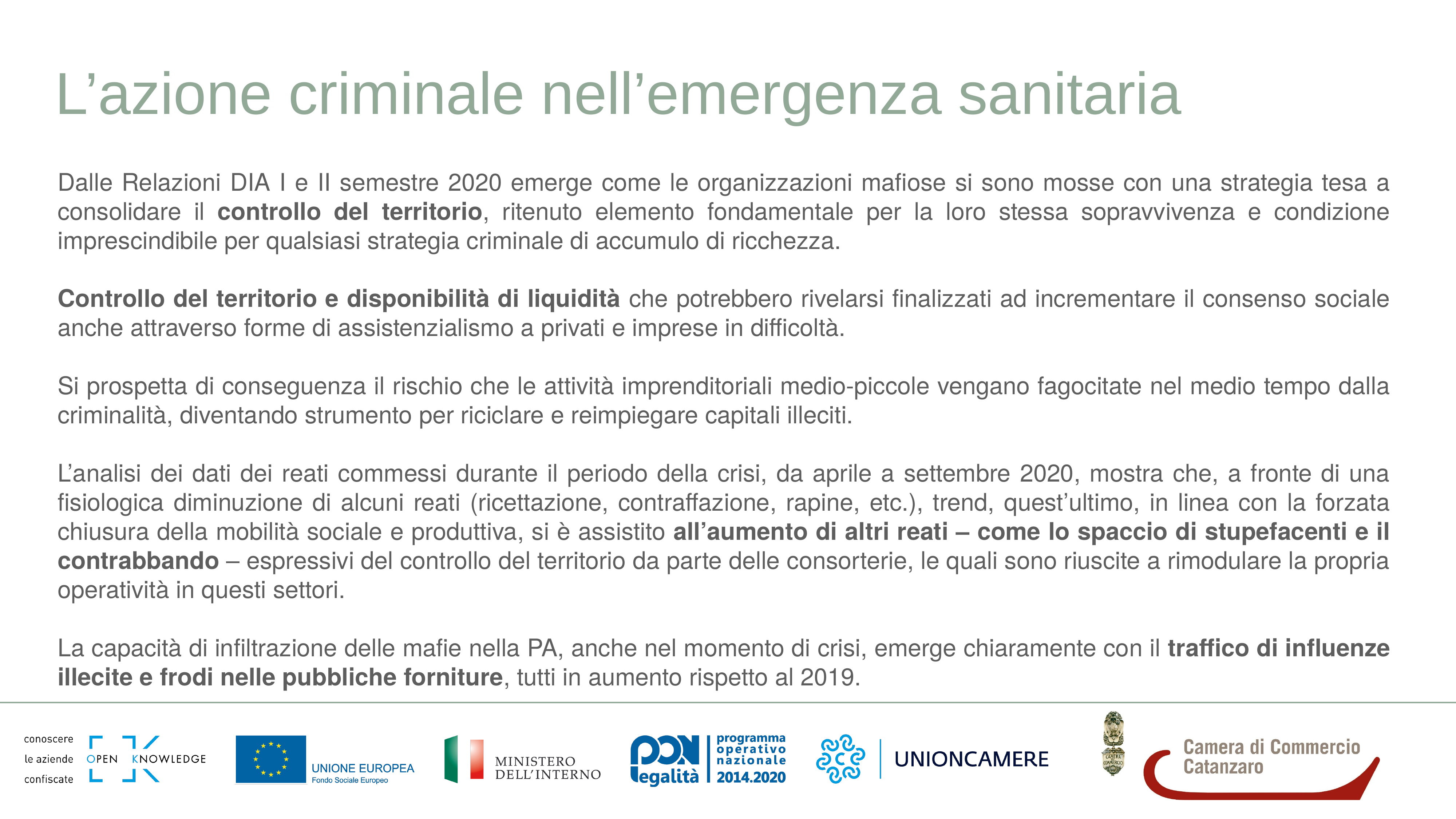

L’azione criminale nell’emergenza sanitaria
Dalle Relazioni DIA I e II semestre 2020 emerge come le organizzazioni mafiose si sono mosse con una strategia tesa a consolidare il controllo del territorio, ritenuto elemento fondamentale per la loro stessa sopravvivenza e condizione imprescindibile per qualsiasi strategia criminale di accumulo di ricchezza.

Controllo del territorio e disponibilità di liquidità che potrebbero rivelarsi finalizzati ad incrementare il consenso sociale anche attraverso forme di assistenzialismo a privati e imprese in difficoltà.

Si prospetta di conseguenza il rischio che le attività imprenditoriali medio-piccole vengano fagocitate nel medio tempo dalla criminalità, diventando strumento per riciclare e reimpiegare capitali illeciti.

L’analisi dei dati dei reati commessi durante il periodo della crisi, da aprile a settembre 2020, mostra che, a fronte di una fisiologica diminuzione di alcuni reati (ricettazione, contraffazione, rapine, etc.), trend, quest’ultimo, in linea con la forzata chiusura della mobilità sociale e produttiva, si è assistito all’aumento di altri reati – come lo spaccio di stupefacenti e il contrabbando – espressivi del controllo del territorio da parte delle consorterie, le quali sono riuscite a rimodulare la propria operatività in questi settori.

La capacità di infiltrazione delle mafie nella PA, anche nel momento di crisi, emerge chiaramente con il traffico di influenze illecite e frodi nelle pubbliche forniture, tutti in aumento rispetto al 2019.